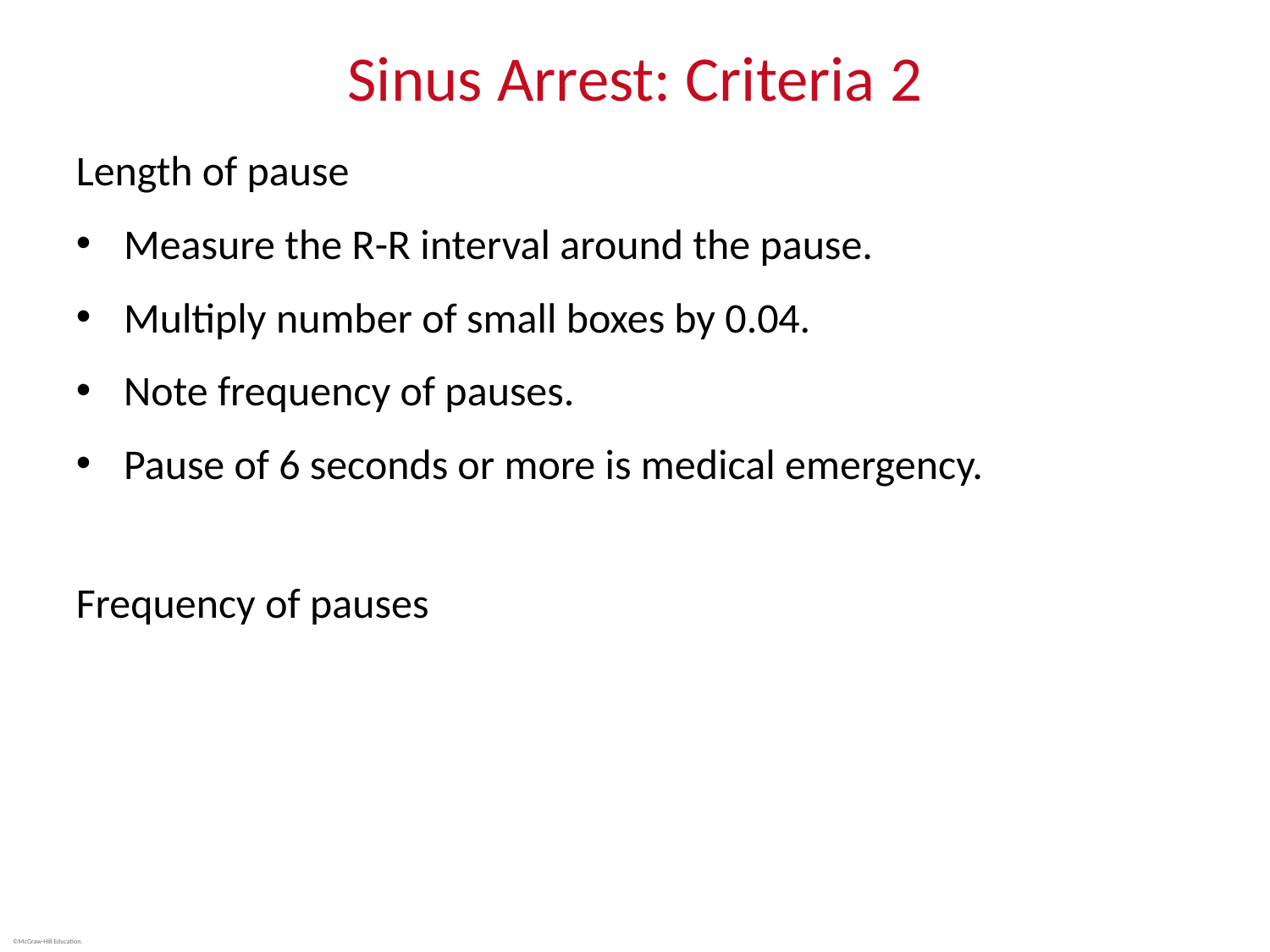

# Sinus Arrest: Criteria 2
Length of pause
Measure the R-R interval around the pause.
Multiply number of small boxes by 0.04.
Note frequency of pauses.
Pause of 6 seconds or more is medical emergency.
Frequency of pauses